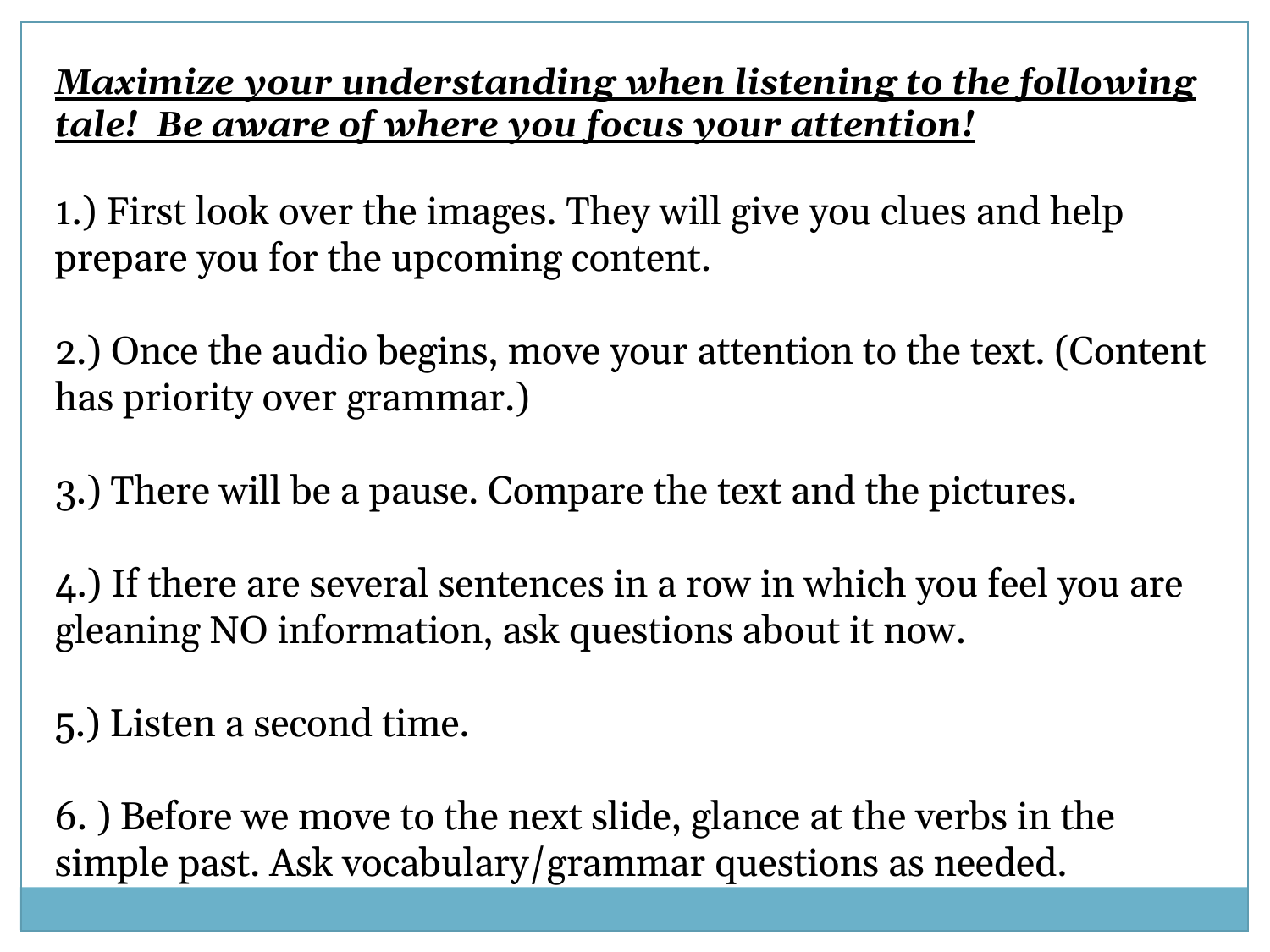

Maximize your understanding when listening to the following tale!  Be aware of where you focus your attention!

1.) First look over the images. They will give you clues and help prepare you for the upcoming content.

2.) Once the audio begins, move your attention to the text. (Content has priority over grammar.)

3.) There will be a pause. Compare the text and the pictures.

4.) If there are several sentences in a row in which you feel you are gleaning NO information, ask questions about it now.

5.) Listen a second time.

6. ) Before we move to the next slide, glance at the verbs in the simple past. Ask vocabulary/grammar questions as needed.